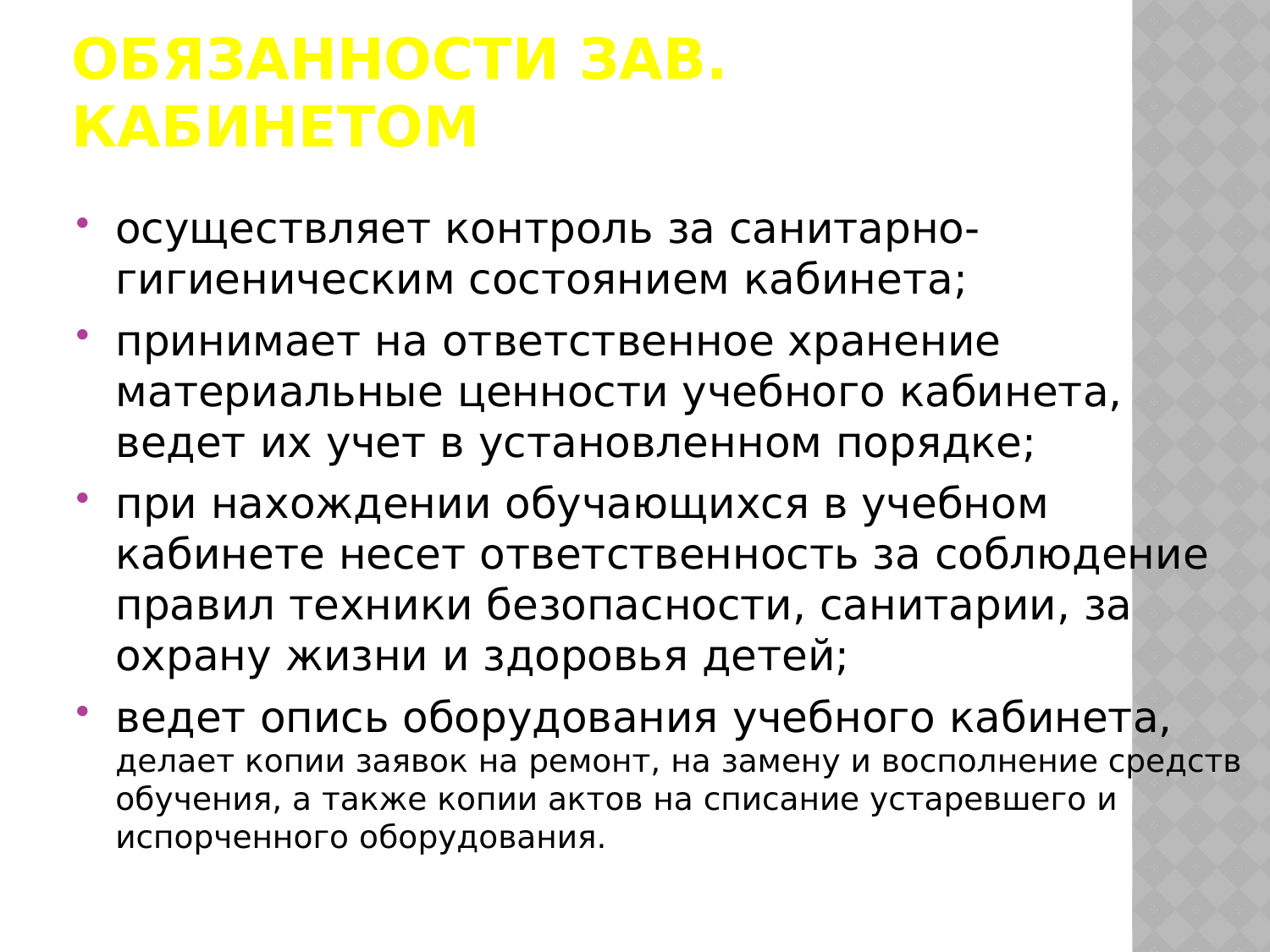

# Обязанности зав. кабинетом
осуществляет контроль за санитарно-гигиеническим состоянием кабинета;
принимает на ответственное хранение материальные ценности учебного кабинета, ведет их учет в установленном порядке;
при нахождении обучающихся в учебном кабинете несет ответственность за соблюдение правил техники безопасности, санитарии, за охрану жизни и здоровья детей;
ведет опись оборудования учебного кабинета, делает копии заявок на ремонт, на замену и восполнение средств обучения, а также копии актов на списание устаревшего и испорченного оборудования.